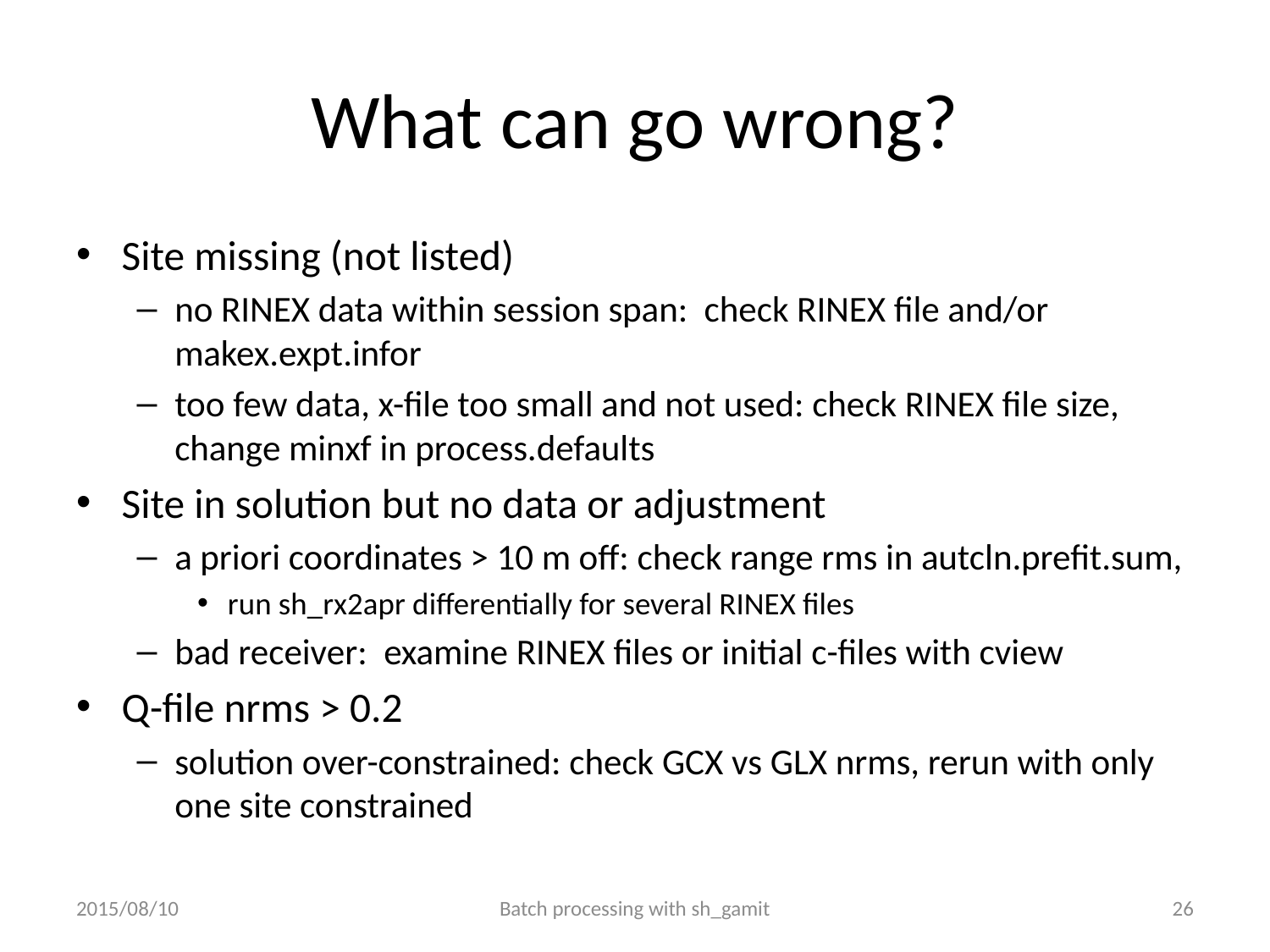

# What can go wrong?
Site missing (not listed)
no RINEX data within session span:  check RINEX file and/or makex.expt.infor
too few data, x-file too small and not used: check RINEX file size,  change minxf in process.defaults
Site in solution but no data or adjustment
a priori coordinates > 10 m off: check range rms in autcln.prefit.sum,
run sh_rx2apr differentially for several RINEX files
bad receiver:  examine RINEX files or initial c-files with cview
Q-file nrms > 0.2
solution over-constrained: check GCX vs GLX nrms, rerun with only one site constrained

2015/08/10
Batch processing with sh_gamit
26